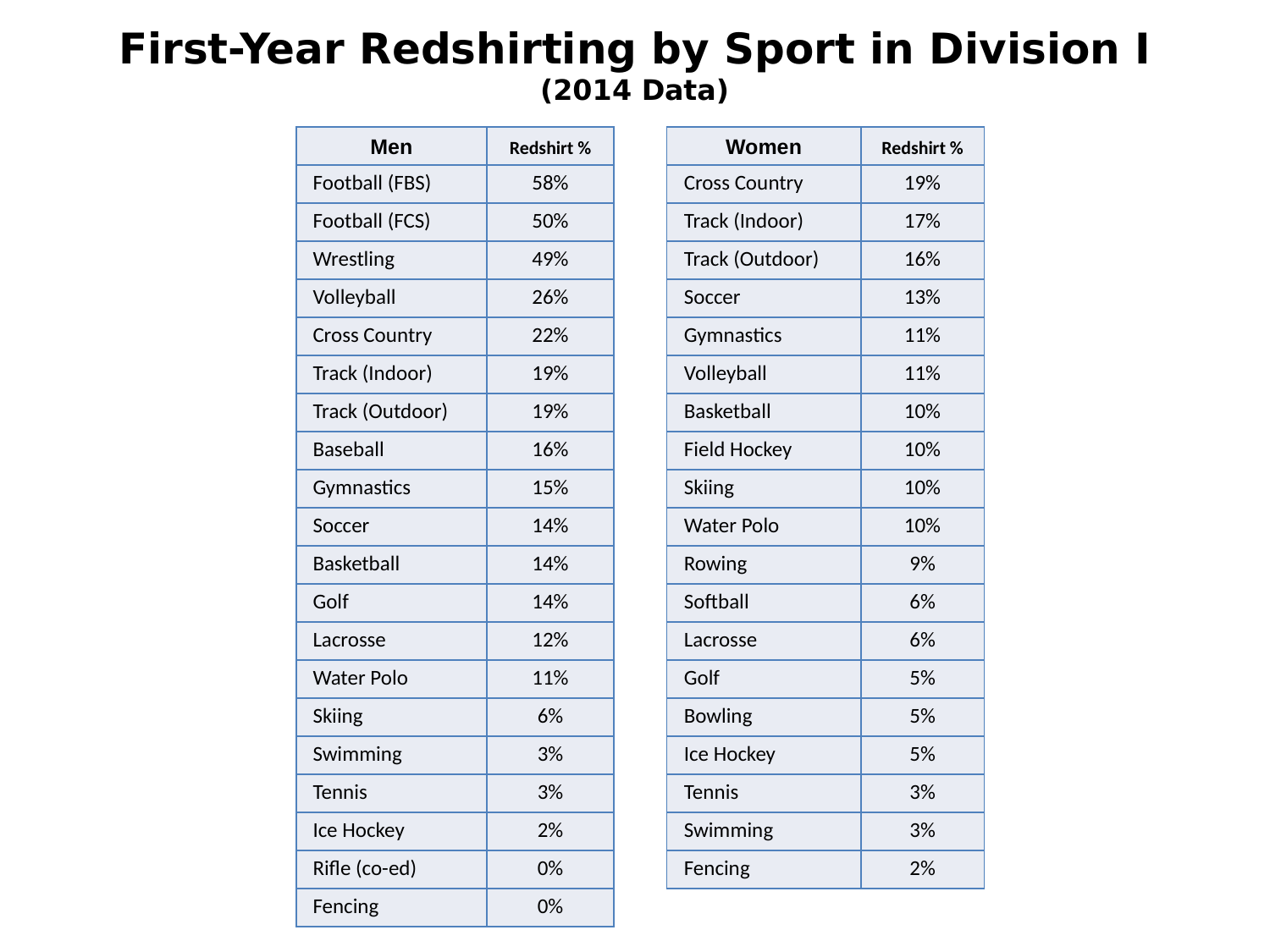

# First-Year Redshirting by Sport in Division I (2014 Data)
| Men | Redshirt % |
| --- | --- |
| Football (FBS) | 58% |
| Football (FCS) | 50% |
| Wrestling | 49% |
| Volleyball | 26% |
| Cross Country | 22% |
| Track (Indoor) | 19% |
| Track (Outdoor) | 19% |
| Baseball | 16% |
| Gymnastics | 15% |
| Soccer | 14% |
| Basketball | 14% |
| Golf | 14% |
| Lacrosse | 12% |
| Water Polo | 11% |
| Skiing | 6% |
| Swimming | 3% |
| Tennis | 3% |
| Ice Hockey | 2% |
| Rifle (co-ed) | 0% |
| Fencing | 0% |
| Women | Redshirt % |
| --- | --- |
| Cross Country | 19% |
| Track (Indoor) | 17% |
| Track (Outdoor) | 16% |
| Soccer | 13% |
| Gymnastics | 11% |
| Volleyball | 11% |
| Basketball | 10% |
| Field Hockey | 10% |
| Skiing | 10% |
| Water Polo | 10% |
| Rowing | 9% |
| Softball | 6% |
| Lacrosse | 6% |
| Golf | 5% |
| Bowling | 5% |
| Ice Hockey | 5% |
| Tennis | 3% |
| Swimming | 3% |
| Fencing | 2% |